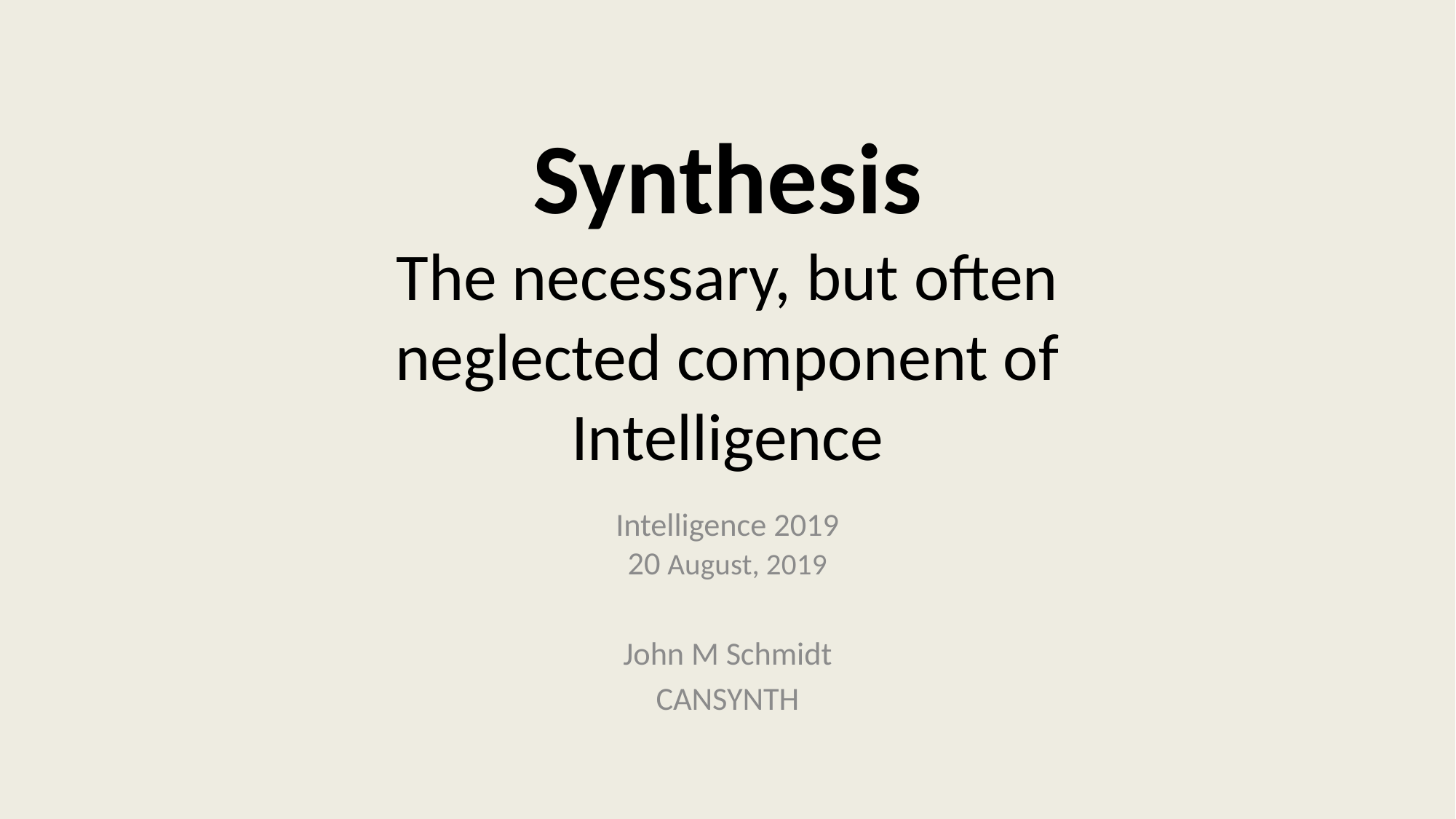

# Synthesis The necessary, but often neglected component of Intelligence
Intelligence 2019
20 August, 2019

John M Schmidt
CANSYNTH